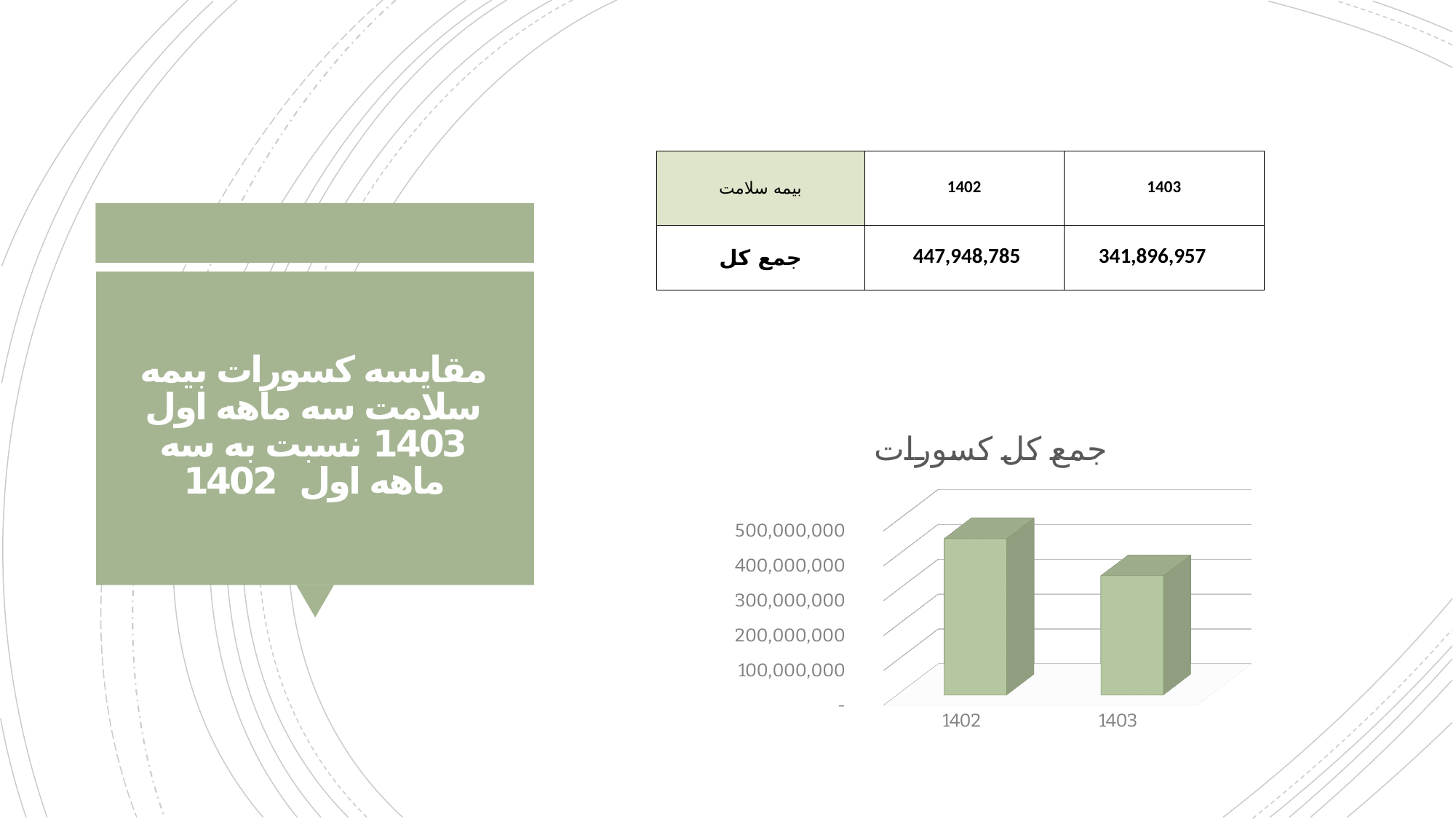

| بیمه سلامت | 1402 | 1403 |
| --- | --- | --- |
| جمع کل | 447,948,785 | 341,896,957 |
# مقایسه کسورات بیمه سلامت سه ماهه اول 1403 نسبت به سه ماهه اول  1402

[unsupported chart]